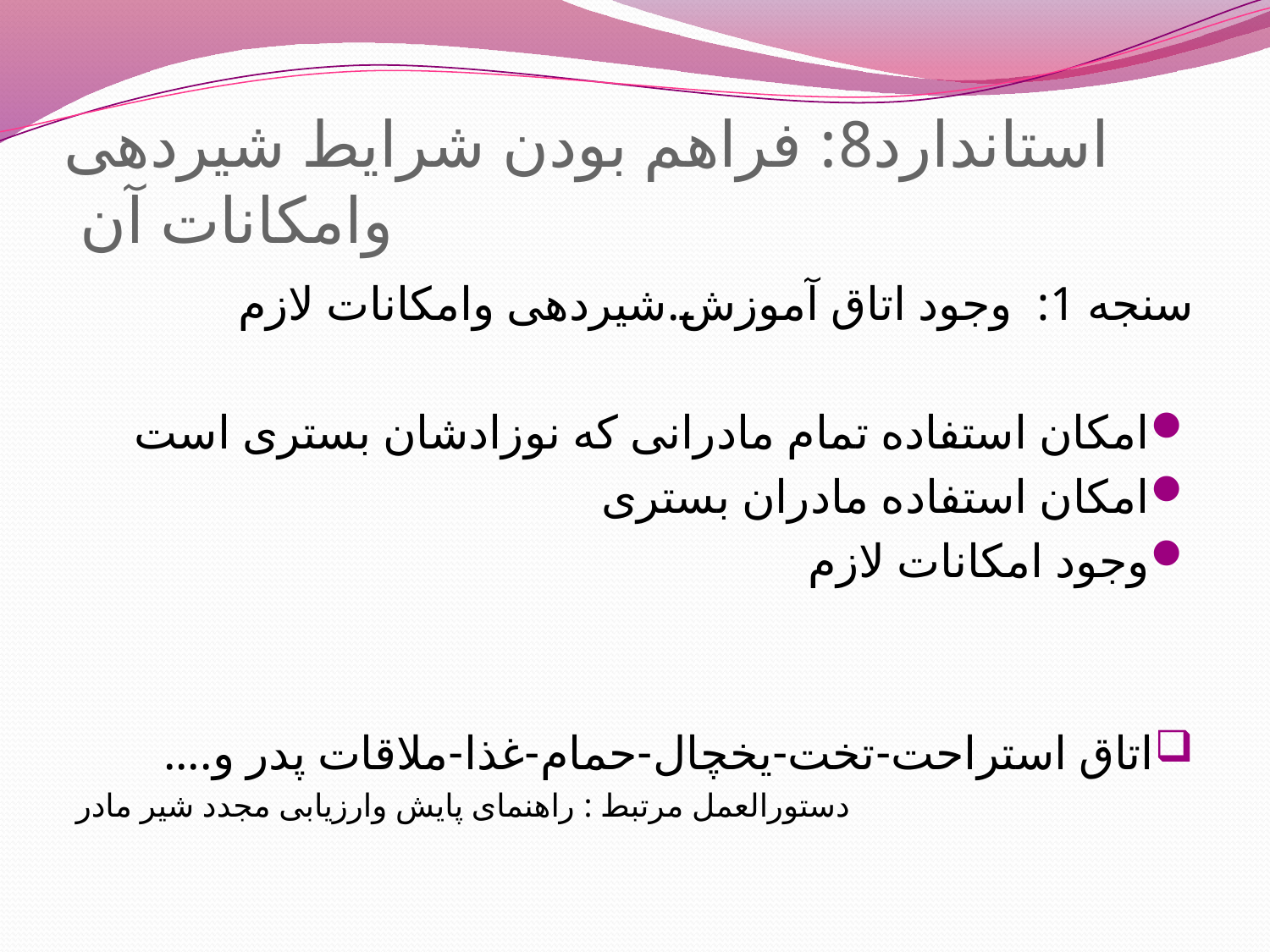

# استاندارد8: فراهم بودن شرایط شیردهی وامکانات آن
سنجه 1:  وجود اتاق آموزش.شیردهی وامکانات لازم

امکان استفاده تمام مادرانی که نوزادشان بستری است
امکان استفاده مادران بستری
وجود امکانات لازم

اتاق استراحت-تخت-یخچال-حمام-غذا-ملاقات پدر و....
دستورالعمل مرتبط : راهنمای پایش وارزیابی مجدد شیر مادر